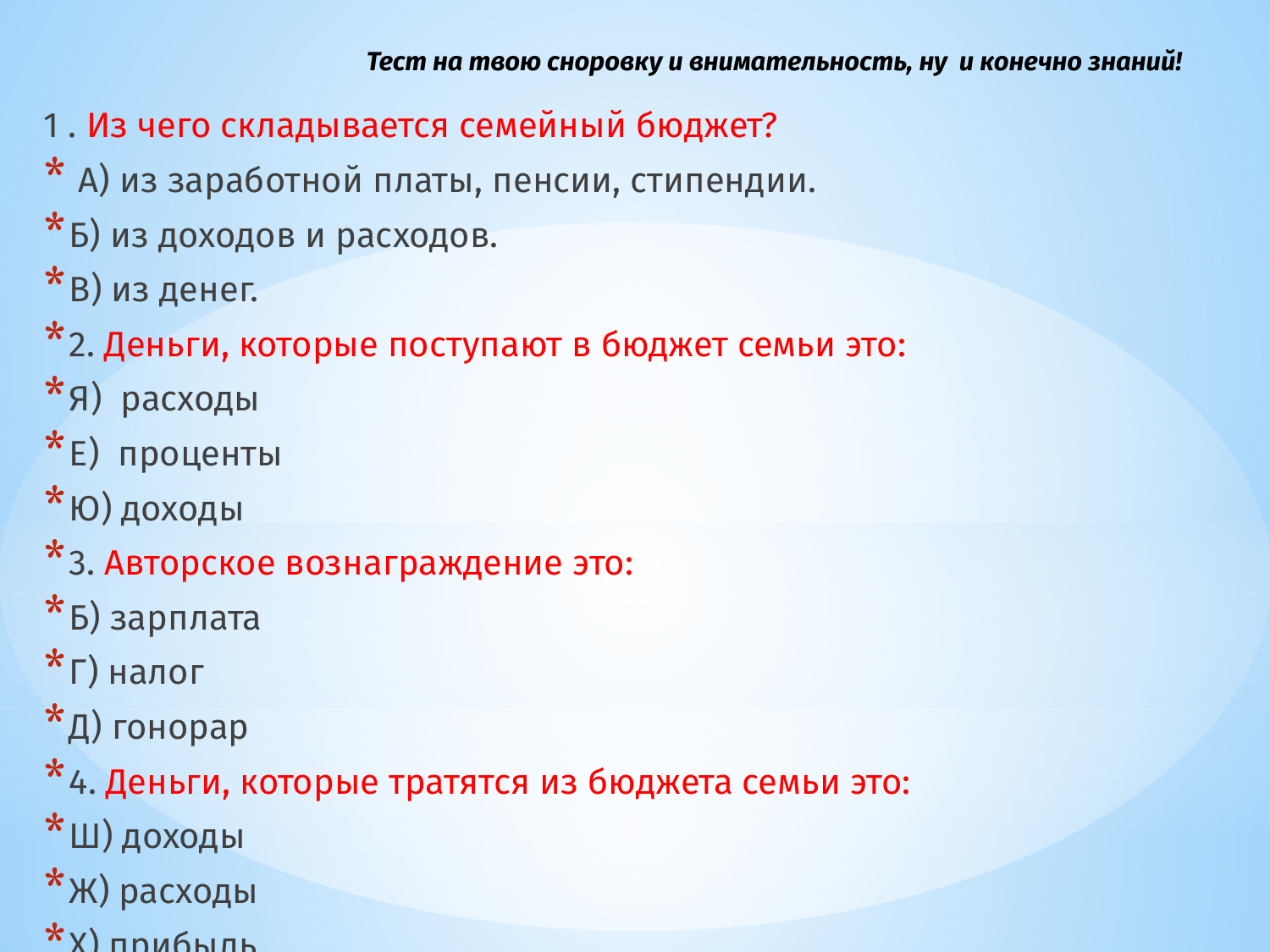

# Тест на твою сноровку и внимательность, ну  и конечно знаний!
1 . Из чего складывается семейный бюджет?
 А) из заработной платы, пенсии, стипендии.
Б) из доходов и расходов.
В) из денег.
2. Деньги, которые поступают в бюджет семьи это:
Я)  расходы
Е)  проценты
Ю) доходы
3. Авторское вознаграждение это:
Б) зарплата
Г) налог
Д) гонорар
4. Деньги, которые тратятся из бюджета семьи это:
Ш) доходы
Ж) расходы
Х) прибыль